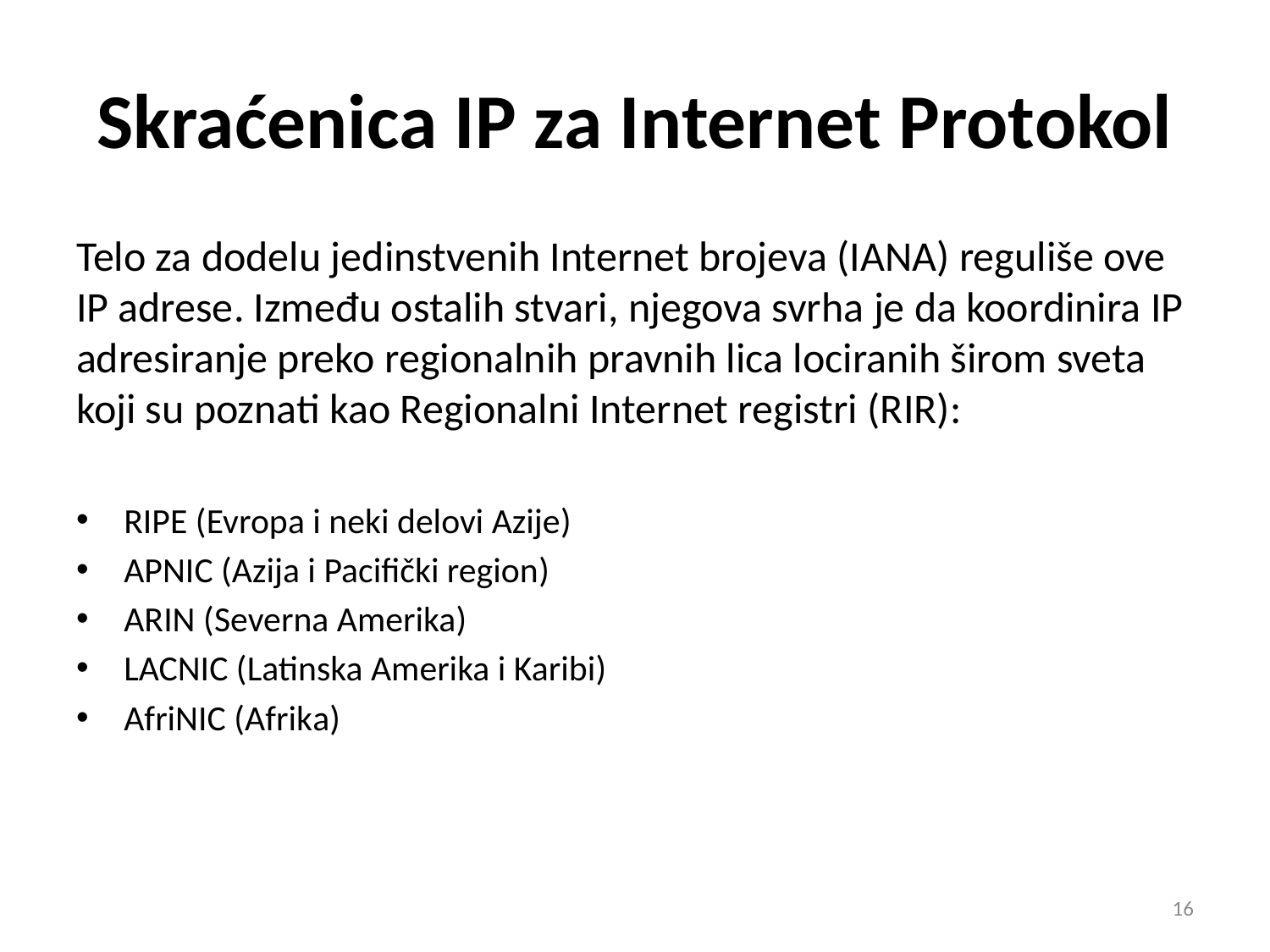

# Skraćenica IP za Internet Protokol
Telo za dodelu jedinstvenih Internet brojeva (IANA) reguliše ove IP adrese. Između ostalih stvari, njegova svrha je da koordinira IP adresiranje preko regionalnih pravnih lica lociranih širom sveta koji su poznati kao Regionalni Internet registri (RIR):

RIPE (Evropa i neki delovi Azije)
APNIC (Azija i Pacifički region)
ARIN (Severna Amerika)
LACNIC (Latinska Amerika i Karibi)
AfriNIC (Afrika)

16